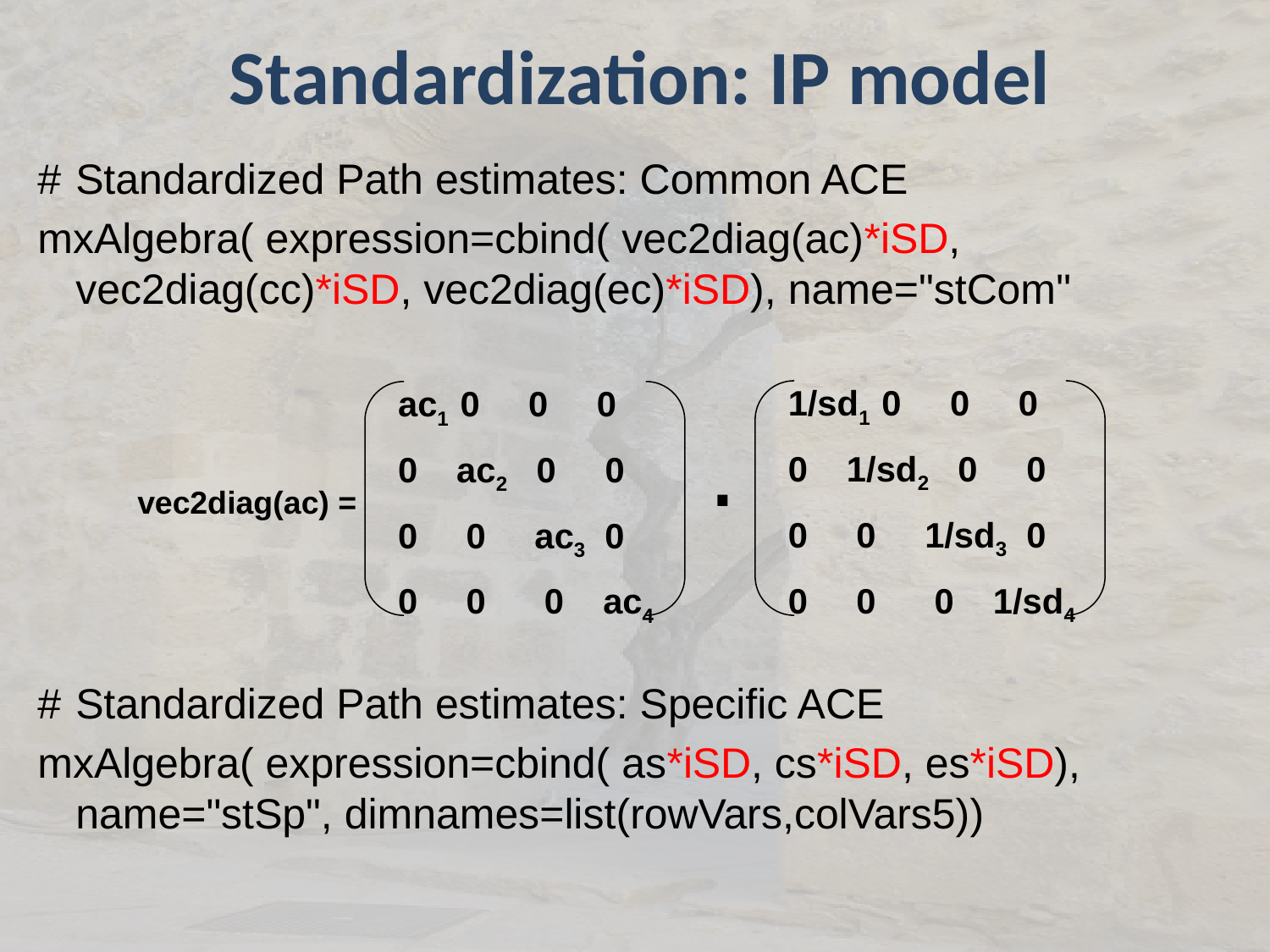

# Standardization: IP model
# 	Standardized Path estimates: Common ACE
mxAlgebra( expression=cbind( vec2diag(ac)*iSD, vec2diag(cc)*iSD, vec2diag(ec)*iSD), name="stCom"

# 	Standardized Path estimates: Specific ACE
mxAlgebra( expression=cbind( as*iSD, cs*iSD, es*iSD), name="stSp", dimnames=list(rowVars,colVars5))

1/sd1  0     0     0
0    1/sd2   0     0
0     0     1/sd3  0
0     0      0    1/sd4

ac1  0     0     0
0    ac2   0     0
0     0     ac3  0
0     0      0    ac4

vec2diag(ac) =

.